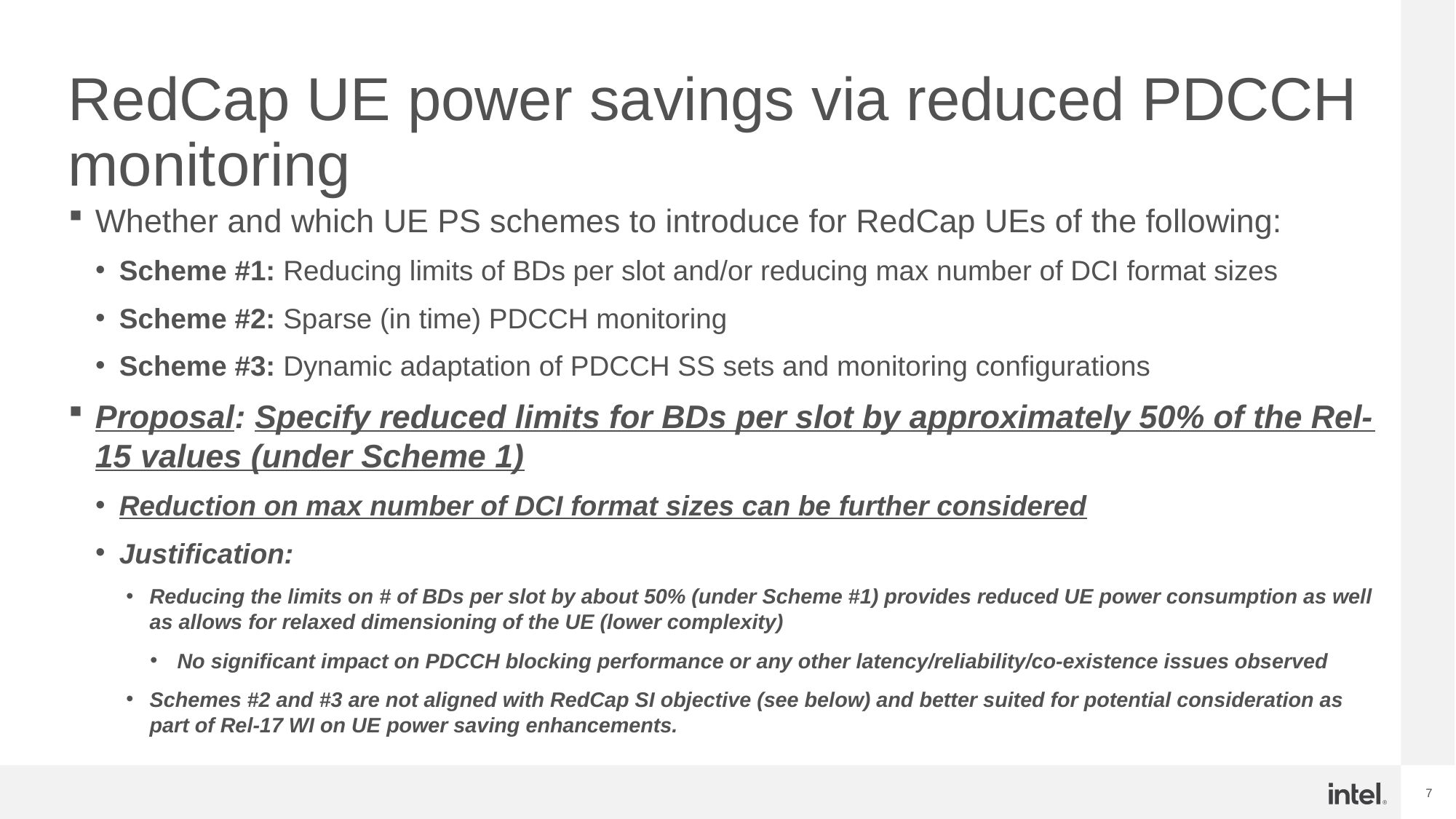

# RedCap UE power savings via reduced PDCCH monitoring
Whether and which UE PS schemes to introduce for RedCap UEs of the following:
Scheme #1: Reducing limits of BDs per slot and/or reducing max number of DCI format sizes
Scheme #2: Sparse (in time) PDCCH monitoring
Scheme #3: Dynamic adaptation of PDCCH SS sets and monitoring configurations
Proposal: Specify reduced limits for BDs per slot by approximately 50% of the Rel-15 values (under Scheme 1)
Reduction on max number of DCI format sizes can be further considered
Justification:
Reducing the limits on # of BDs per slot by about 50% (under Scheme #1) provides reduced UE power consumption as well as allows for relaxed dimensioning of the UE (lower complexity)
No significant impact on PDCCH blocking performance or any other latency/reliability/co-existence issues observed
Schemes #2 and #3 are not aligned with RedCap SI objective (see below) and better suited for potential consideration as part of Rel-17 WI on UE power saving enhancements.